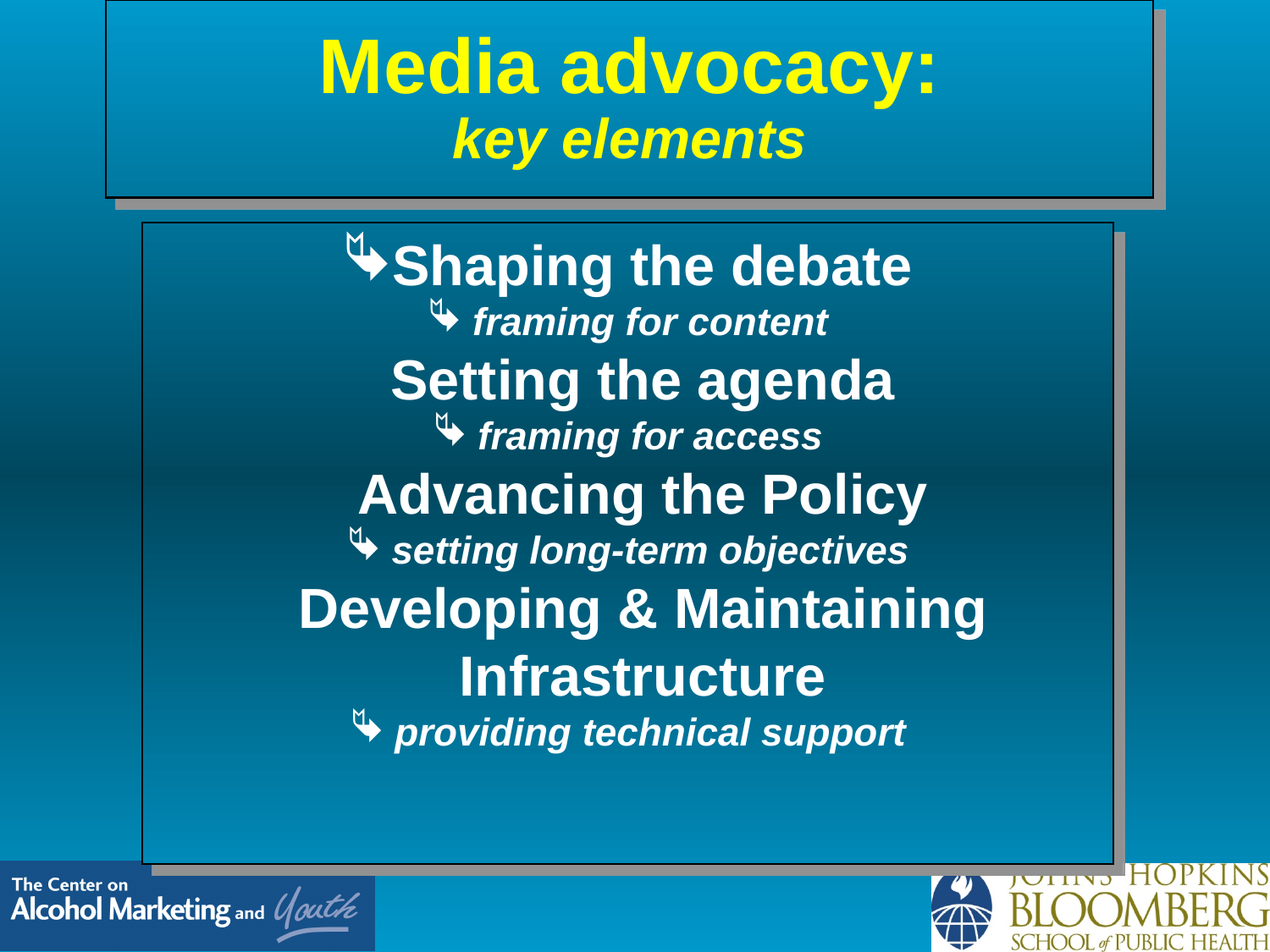

Media advocacy:
key elements
#
Shaping the debate
 framing for content
Setting the agenda
 framing for access
Advancing the Policy
 setting long-term objectives
Developing & Maintaining
Infrastructure
 providing technical support